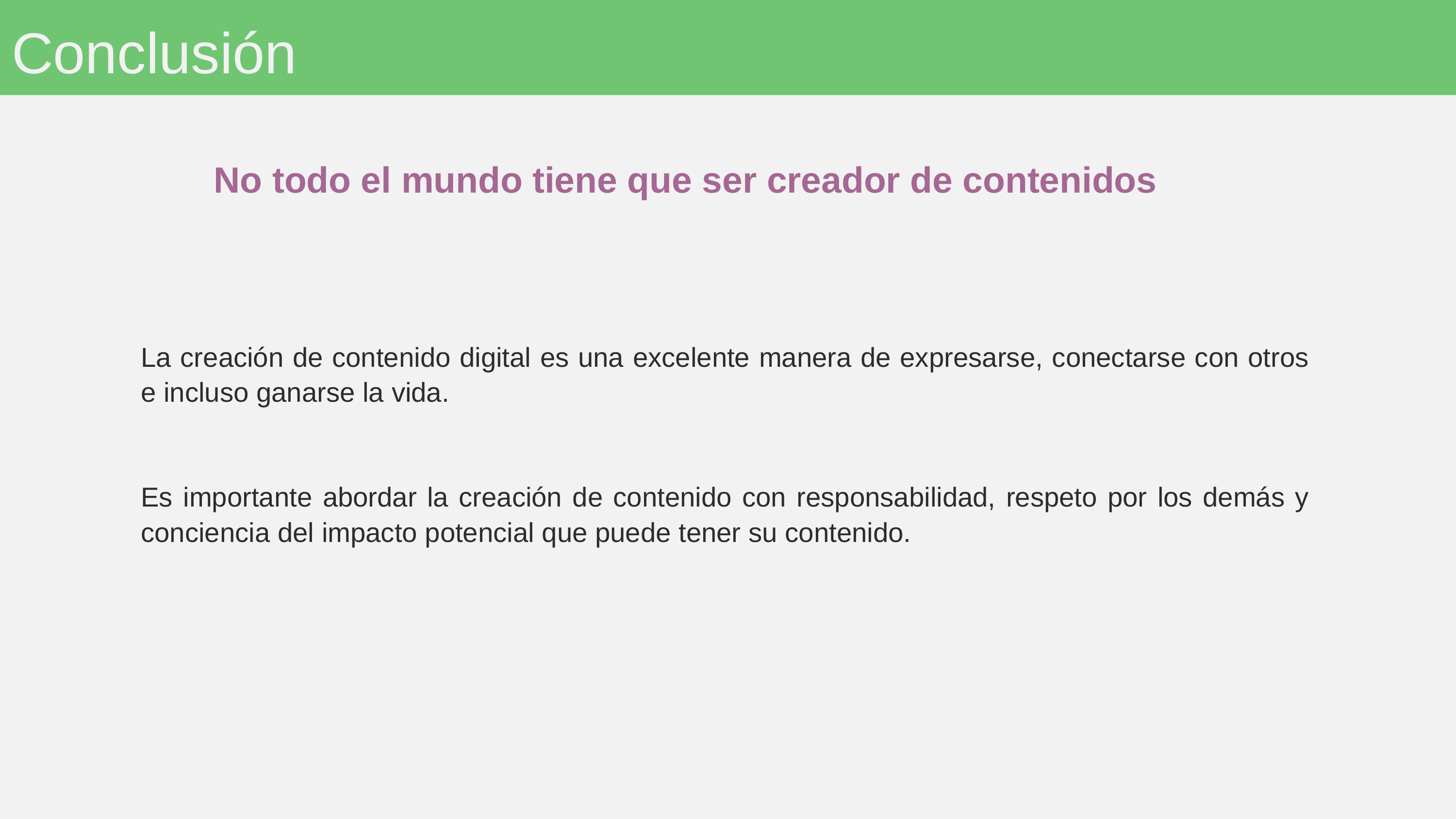

Conclusión

No todo el mundo tiene que ser creador de contenidos

La creación de contenido digital es una excelente manera de expresarse, conectarse con otros e incluso ganarse la vida.

Es importante abordar la creación de contenido con responsabilidad, respeto por los demás y conciencia del impacto potencial que puede tener su contenido.